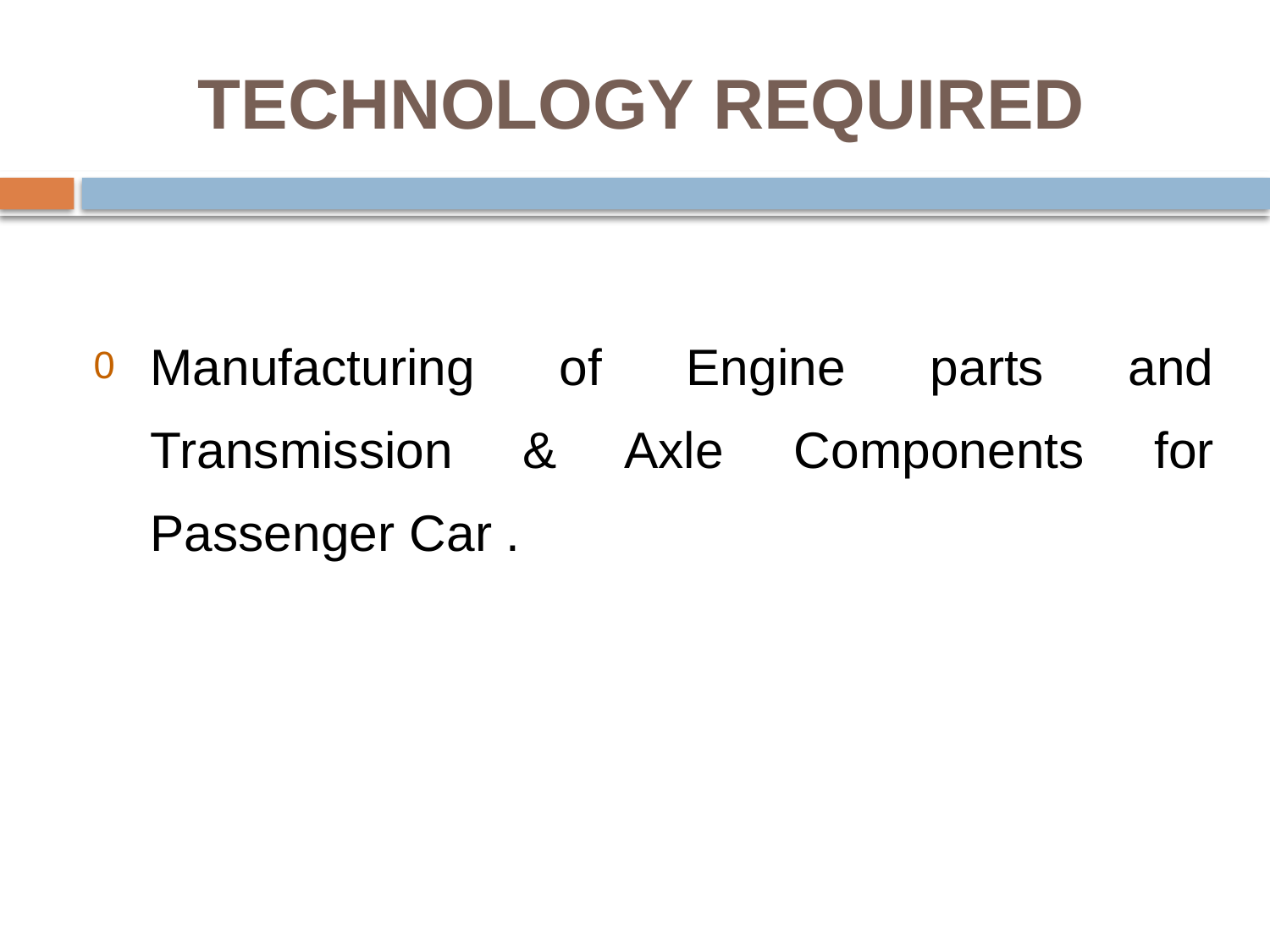

# TECHNOLOGY REQUIRED
Manufacturing of Engine parts and Transmission & Axle Components for Passenger Car .